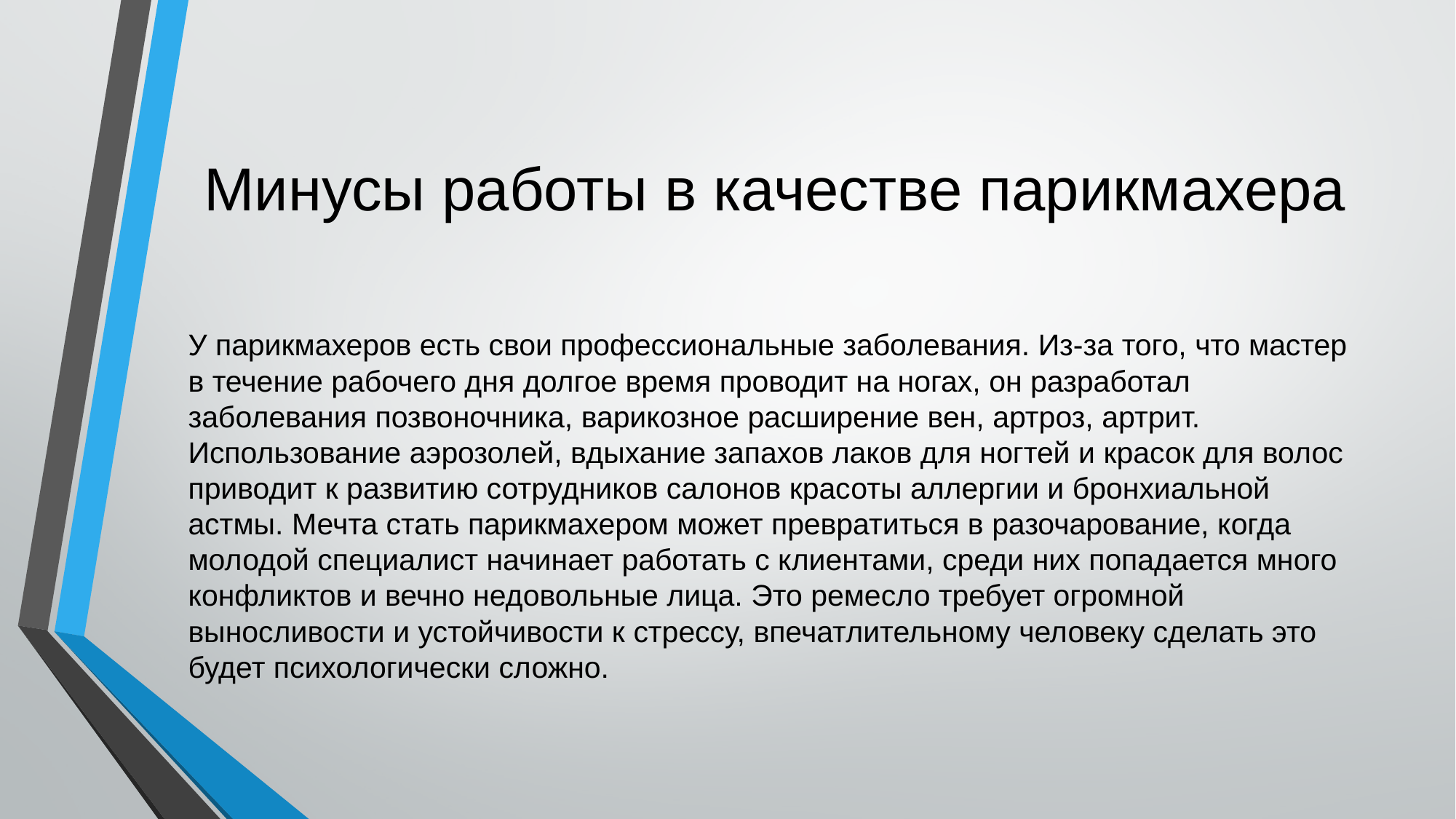

# Минусы работы в качестве парикмахера
У парикмахеров есть свои профессиональные заболевания. Из-за того, что мастер в течение рабочего дня долгое время проводит на ногах, он разработал заболевания позвоночника, варикозное расширение вен, артроз, артрит. Использование аэрозолей, вдыхание запахов лаков для ногтей и красок для волос приводит к развитию сотрудников салонов красоты аллергии и бронхиальной астмы. Мечта стать парикмахером может превратиться в разочарование, когда молодой специалист начинает работать с клиентами, среди них попадается много конфликтов и вечно недовольные лица. Это ремесло требует огромной выносливости и устойчивости к стрессу, впечатлительному человеку сделать это будет психологически сложно.